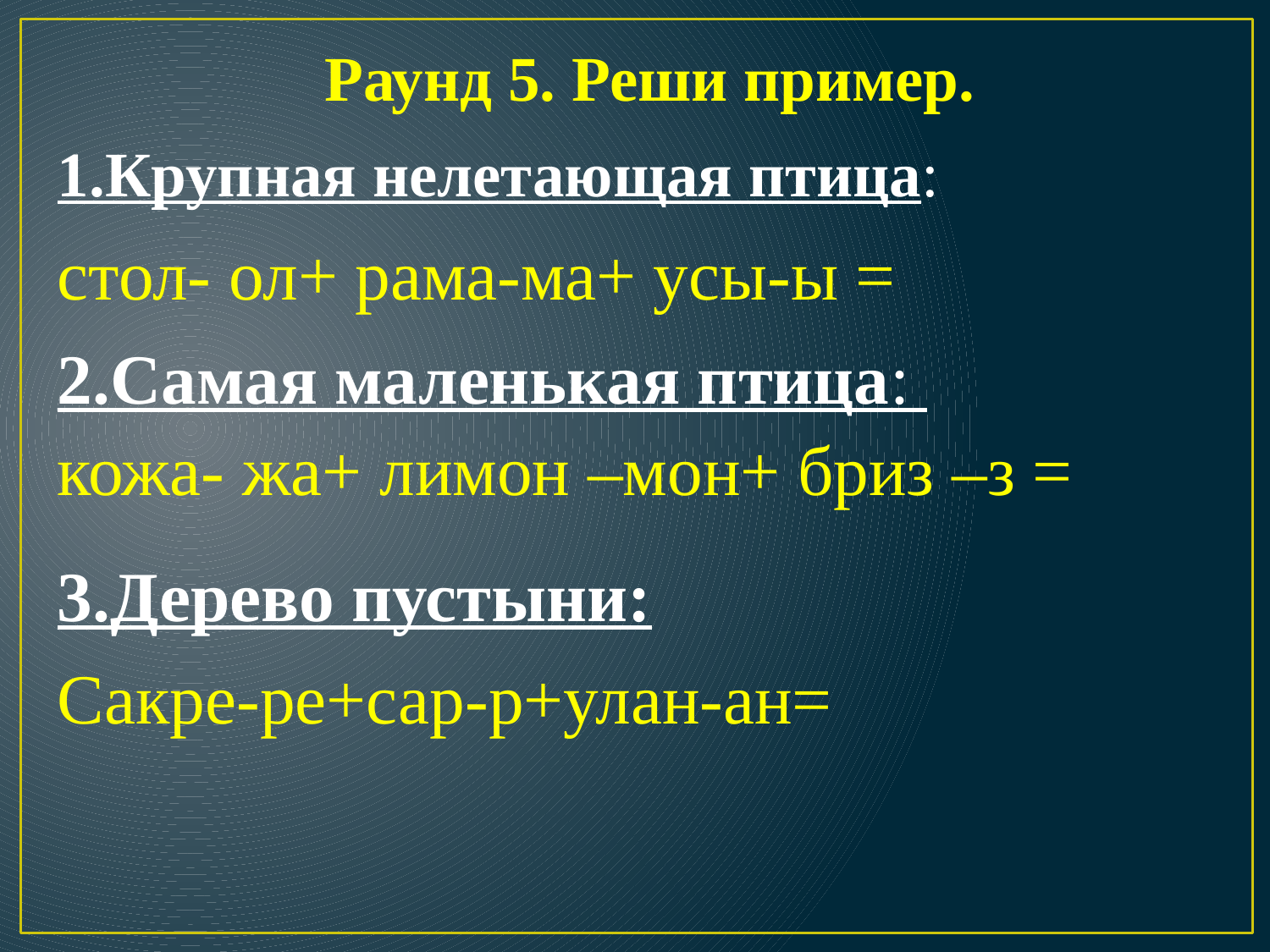

Раунд 5. Реши пример.
1.Крупная нелетающая птица:
стол- ол+ рама-ма+ усы-ы =
2.Самая маленькая птица:
кожа- жа+ лимон –мон+ бриз –з =

3.Дерево пустыни:
Сакре-ре+сар-р+улан-ан=